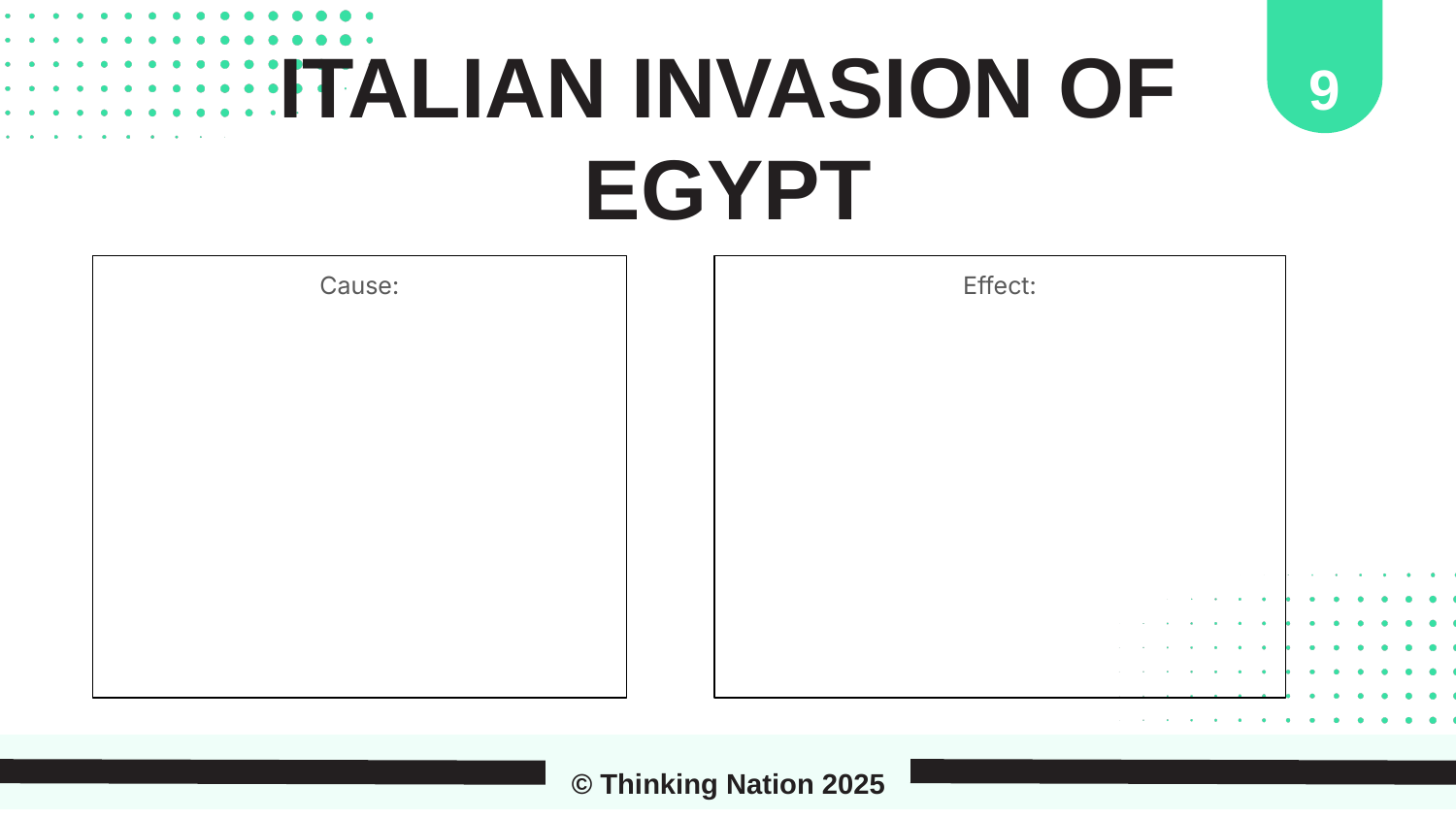

9
ITALIAN INVASION OF EGYPT
Cause:

Effect:

© Thinking Nation 2025